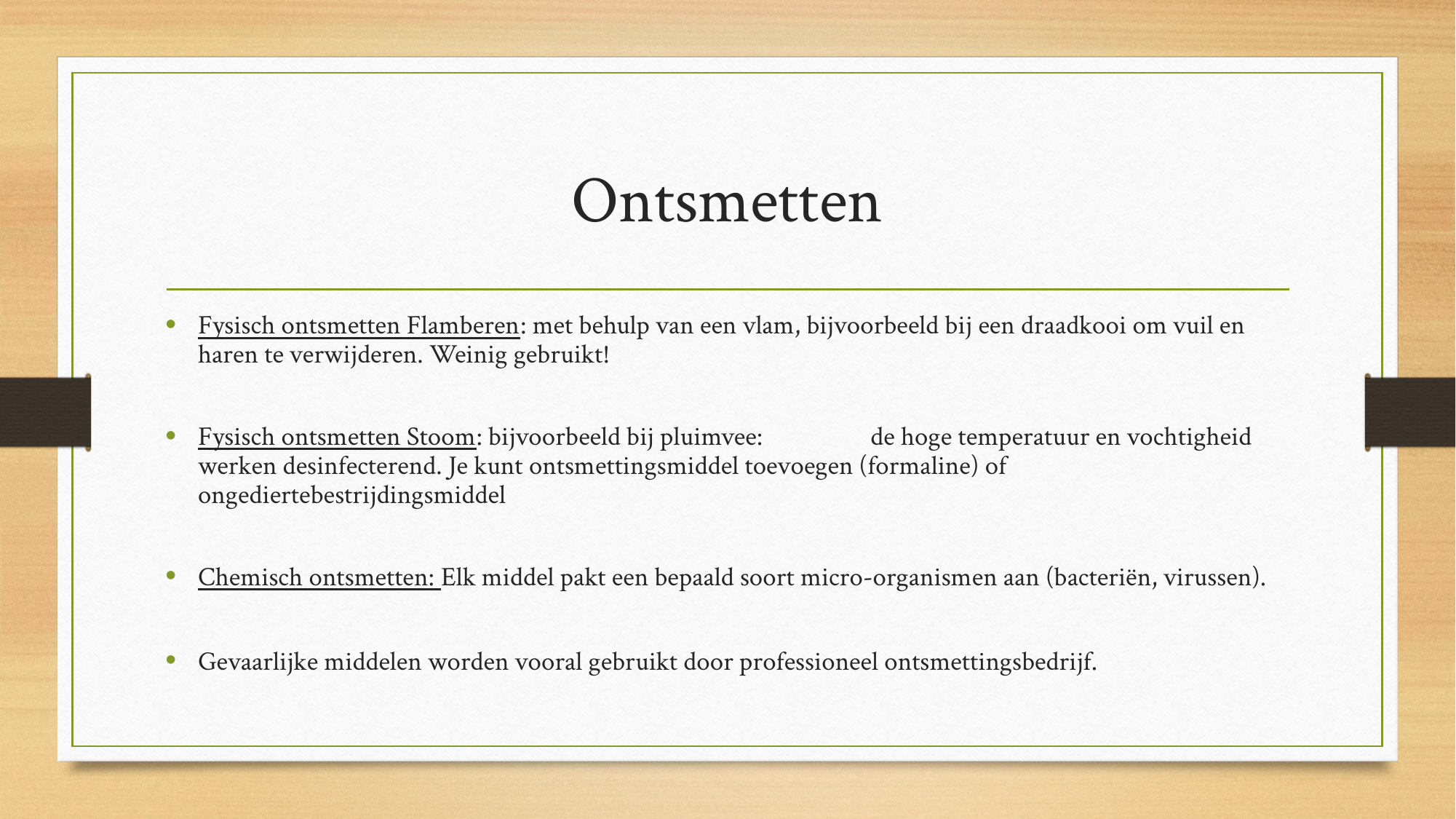

# Ontsmetten
Fysisch ontsmetten Flamberen: met behulp van een vlam, bijvoorbeeld bij een draadkooi om vuil en haren te verwijderen. Weinig gebruikt!

Fysisch ontsmetten Stoom: bijvoorbeeld bij pluimvee:                  de hoge temperatuur en vochtigheid werken desinfecterend. Je kunt ontsmettingsmiddel toevoegen (formaline) of ongediertebestrijdingsmiddel

Chemisch ontsmetten: Elk middel pakt een bepaald soort micro-organismen aan (bacteriën, virussen).

Gevaarlijke middelen worden vooral gebruikt door professioneel ontsmettingsbedrijf.